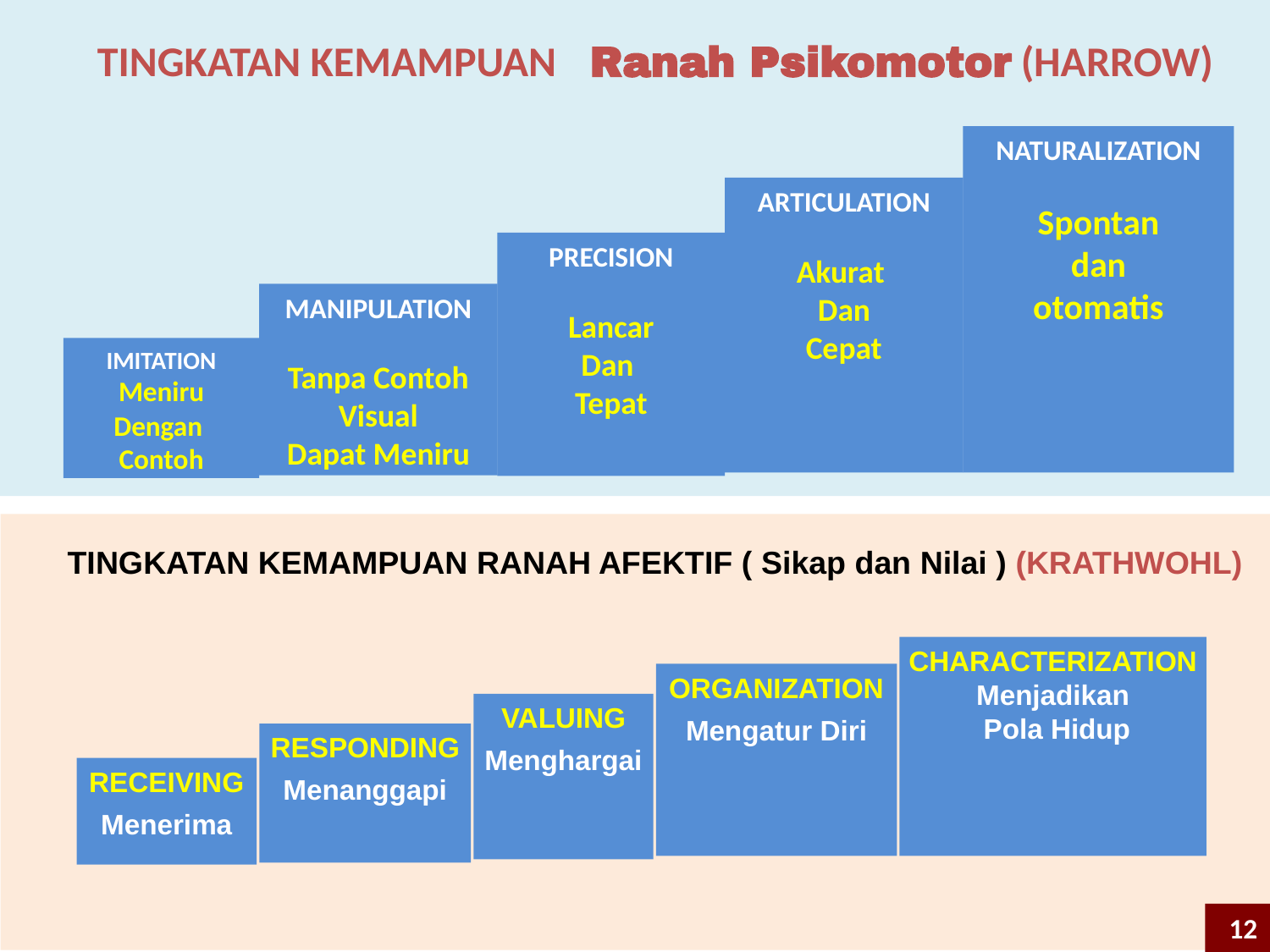

# TINGKATAN KEMAMPUAN   Ranah Psikomotor (HARROW)
NATURALIZATION

Spontan
dan
otomatis
ARTICULATION

Akurat
Dan
Cepat
PRECISION

Lancar
Dan
Tepat
MANIPULATION

Tanpa Contoh
Visual
Dapat Meniru
IMITATION
Meniru
Dengan
Contoh

TINGKATAN KEMAMPUAN RANAH AFEKTIF ( Sikap dan Nilai ) (KRATHWOHL)
CHARACTERIZATION
Menjadikan
 Pola Hidup
ORGANIZATION
Mengatur Diri

VALUING
Menghargai

RESPONDING
Menanggapi

RECEIVING
Menerima

12